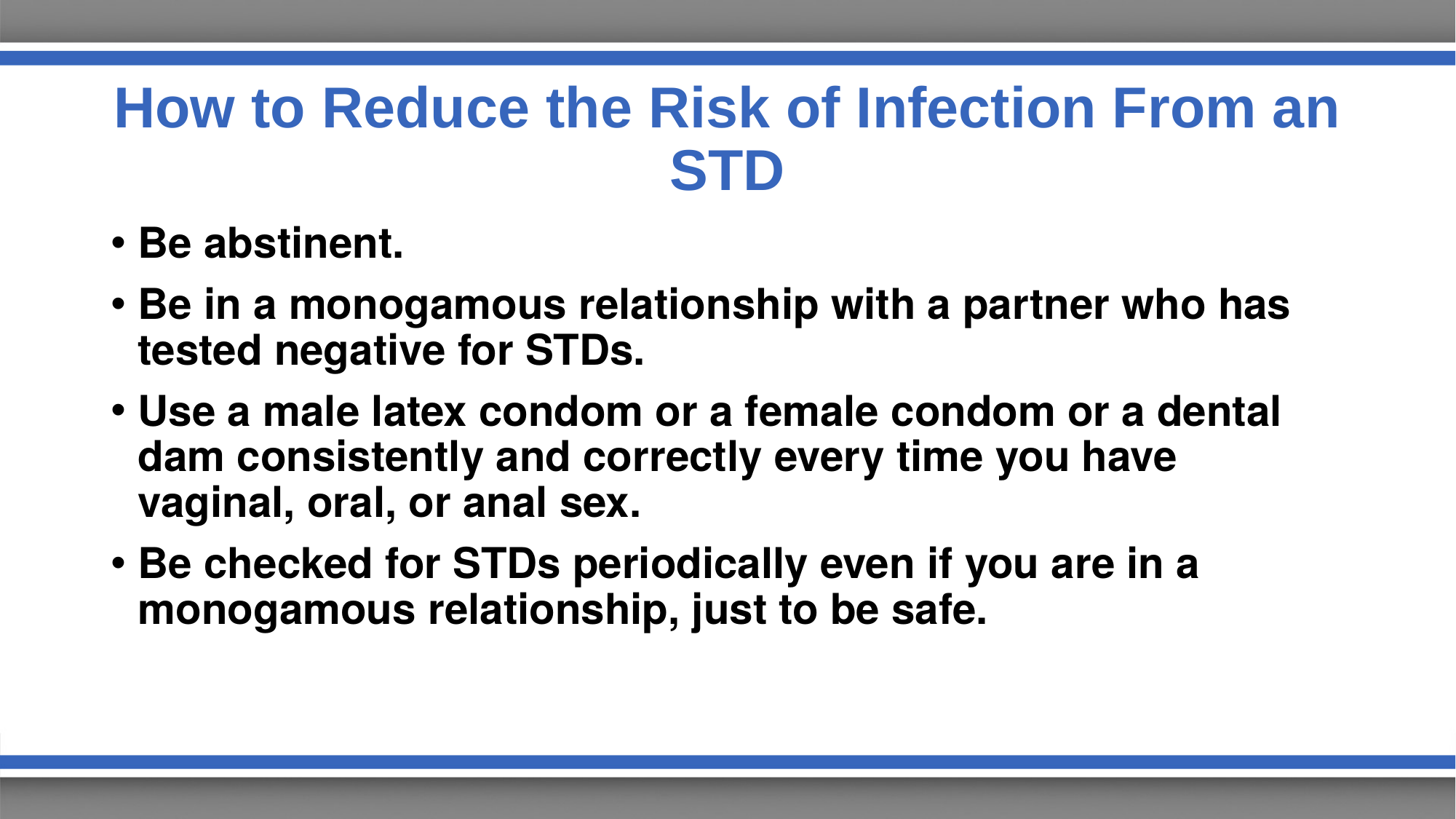

# How to Reduce the Risk of Infection From an STD
Be abstinent.
Be in a monogamous relationship with a partner who has tested negative for STDs.
Use a male latex condom or a female condom or a dental dam consistently and correctly every time you have vaginal, oral, or anal sex.
Be checked for STDs periodically even if you are in a monogamous relationship, just to be safe.